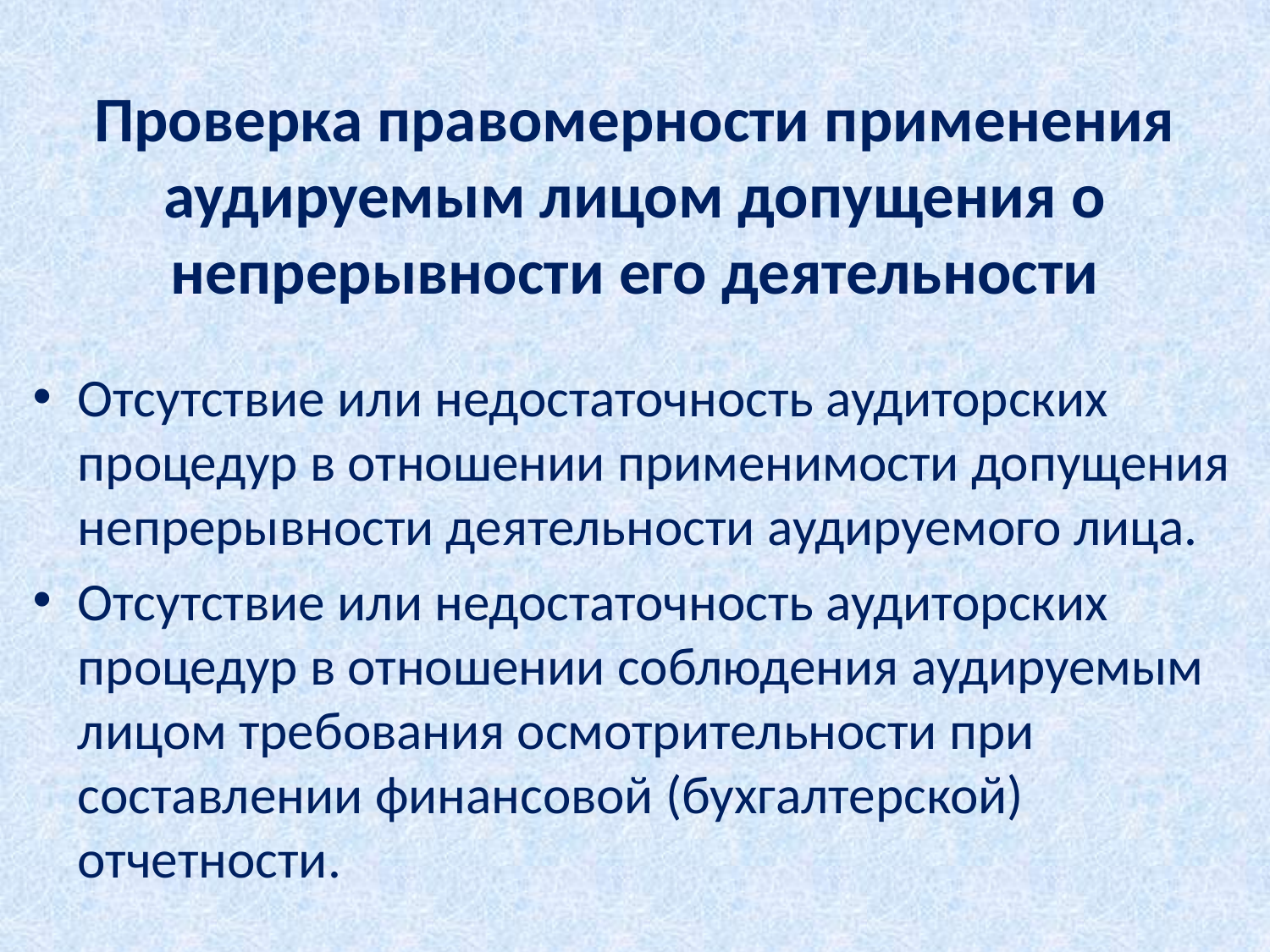

# Проверка правомерности применения аудируемым лицом допущения о непрерывности его деятельности
Отсутствие или недостаточность аудиторских процедур в отношении применимости допущения непрерывности деятельности аудируемого лица.
Отсутствие или недостаточность аудиторских процедур в отношении соблюдения аудируемым лицом требования осмотрительности при составлении финансовой (бухгалтерской) отчетности.